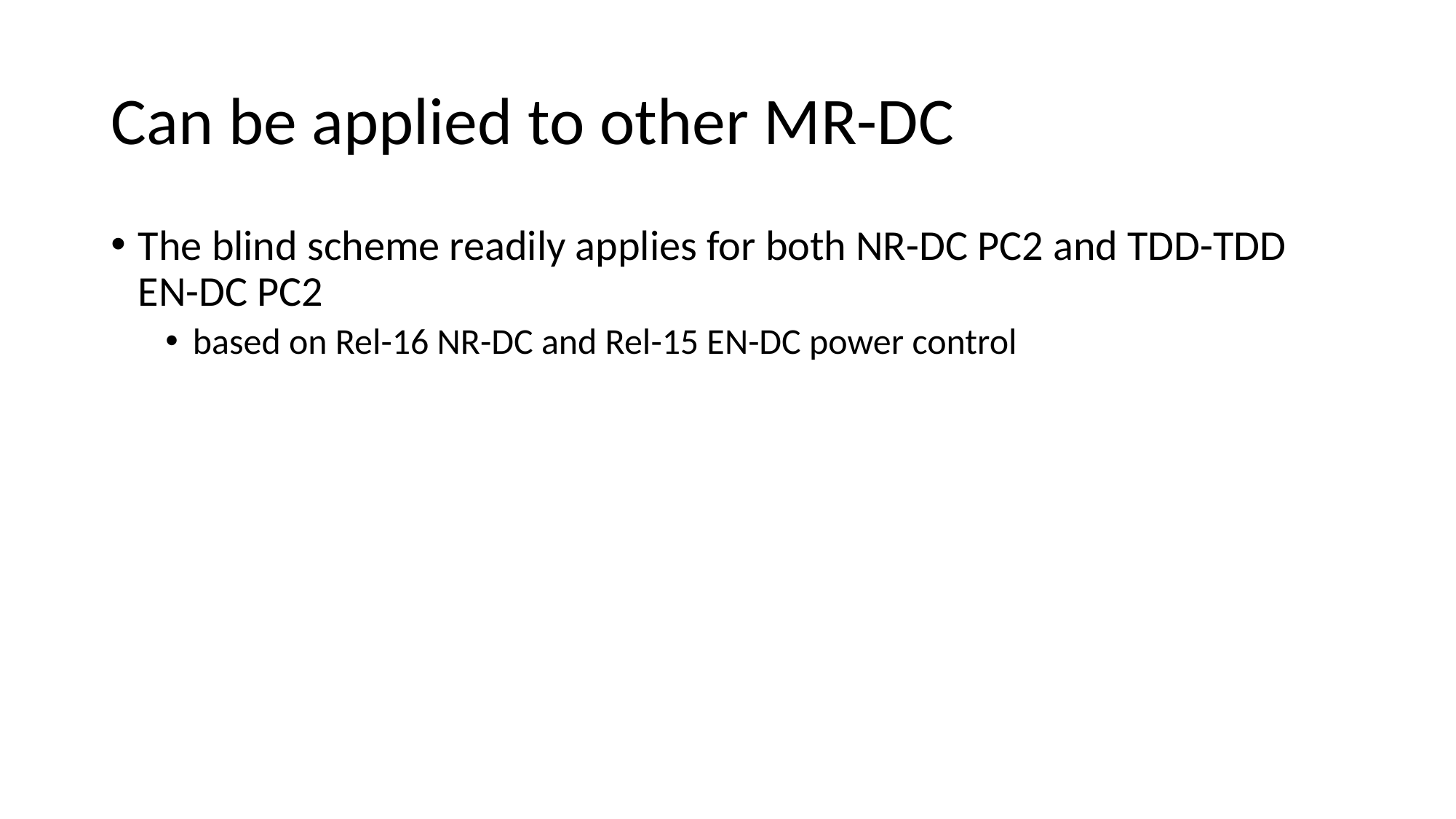

# Can be applied to other MR-DC
The blind scheme readily applies for both NR-DC PC2 and TDD-TDD EN-DC PC2
based on Rel-16 NR-DC and Rel-15 EN-DC power control